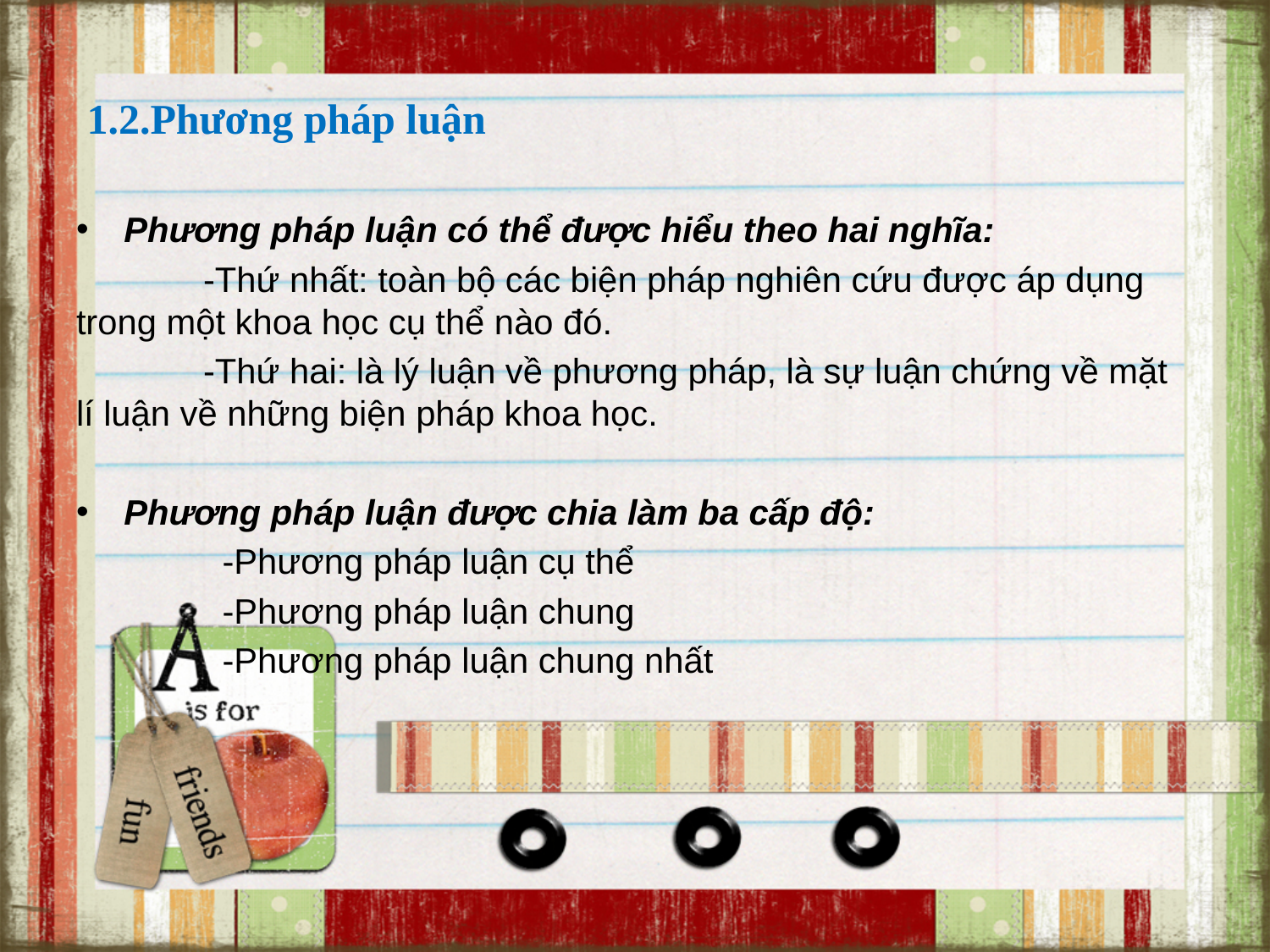

# 1.2.Phương pháp luận
Phương pháp luận có thể được hiểu theo hai nghĩa:
	-Thứ nhất: toàn bộ các biện pháp nghiên cứu được áp dụng trong một khoa học cụ thể nào đó.
	-Thứ hai: là lý luận về phương pháp, là sự luận chứng về mặt lí luận về những biện pháp khoa học.

Phương pháp luận được chia làm ba cấp độ:
               -Phương pháp luận cụ thể
               -Phương pháp luận chung
               -Phương pháp luận chung nhất